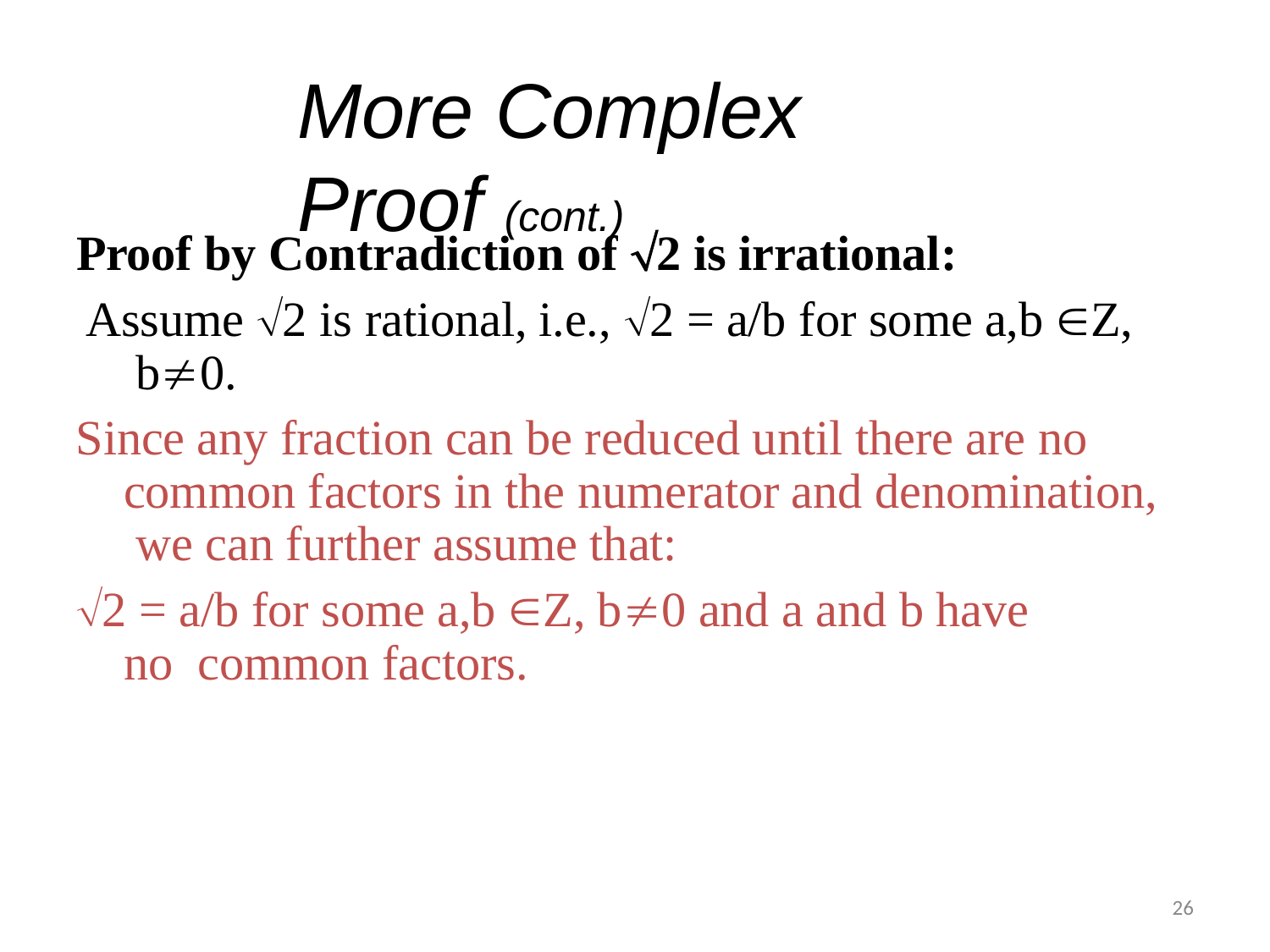

# More Complex Proof (cont.)
Proof by Contradiction of √2 is irrational:
Assume √2 is rational, i.e., √2 = a/b for some a,b ∈Z,  b≠0.
Since any fraction can be reduced until there are no  common factors in the numerator and denomination,  we can further assume that:
√2 = a/b for some a,b ∈Z, b≠0 and a and b have no  common factors.
26